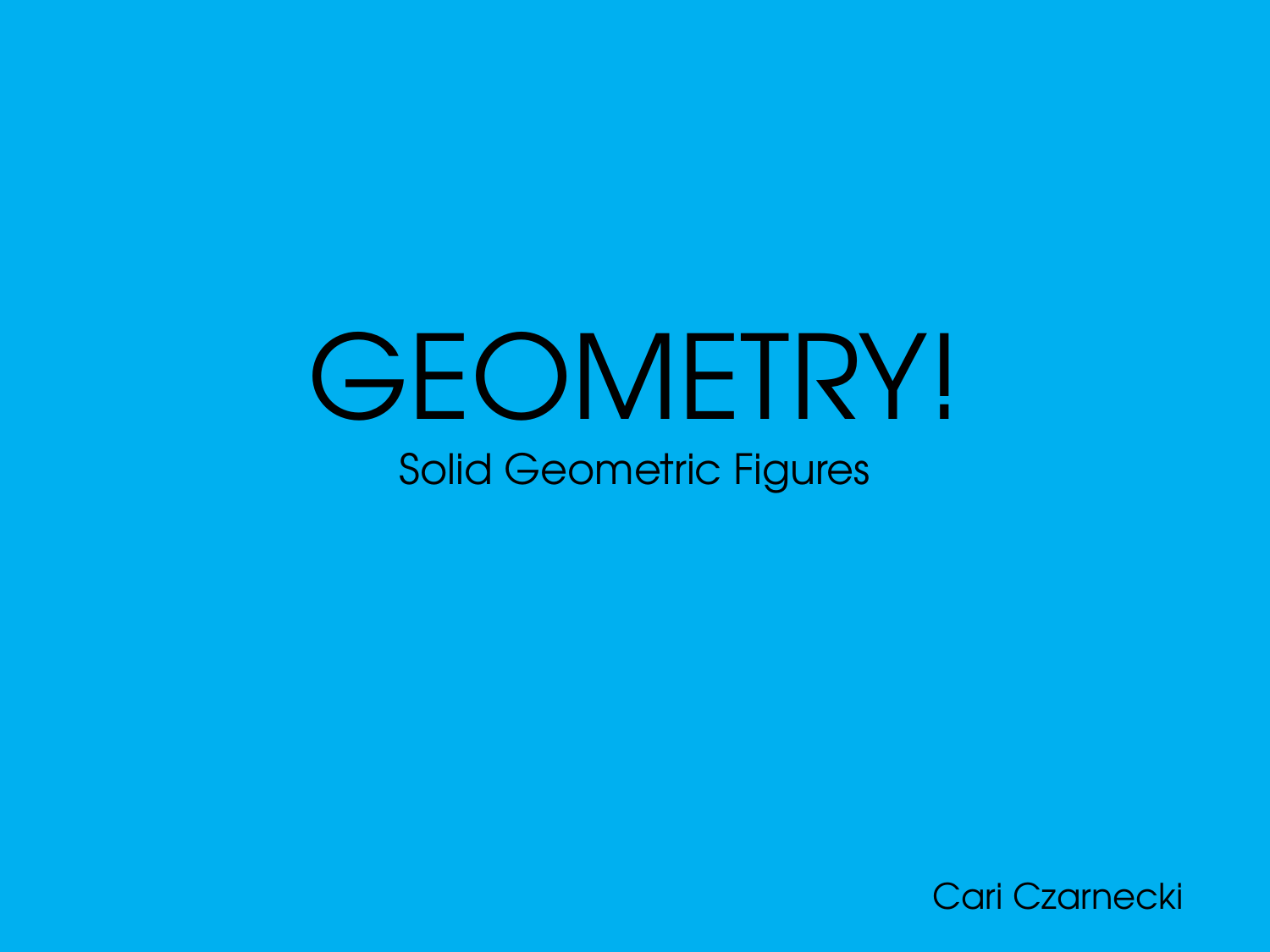

# GEOMETRY! Solid Geometric Figures
Cari Czarnecki